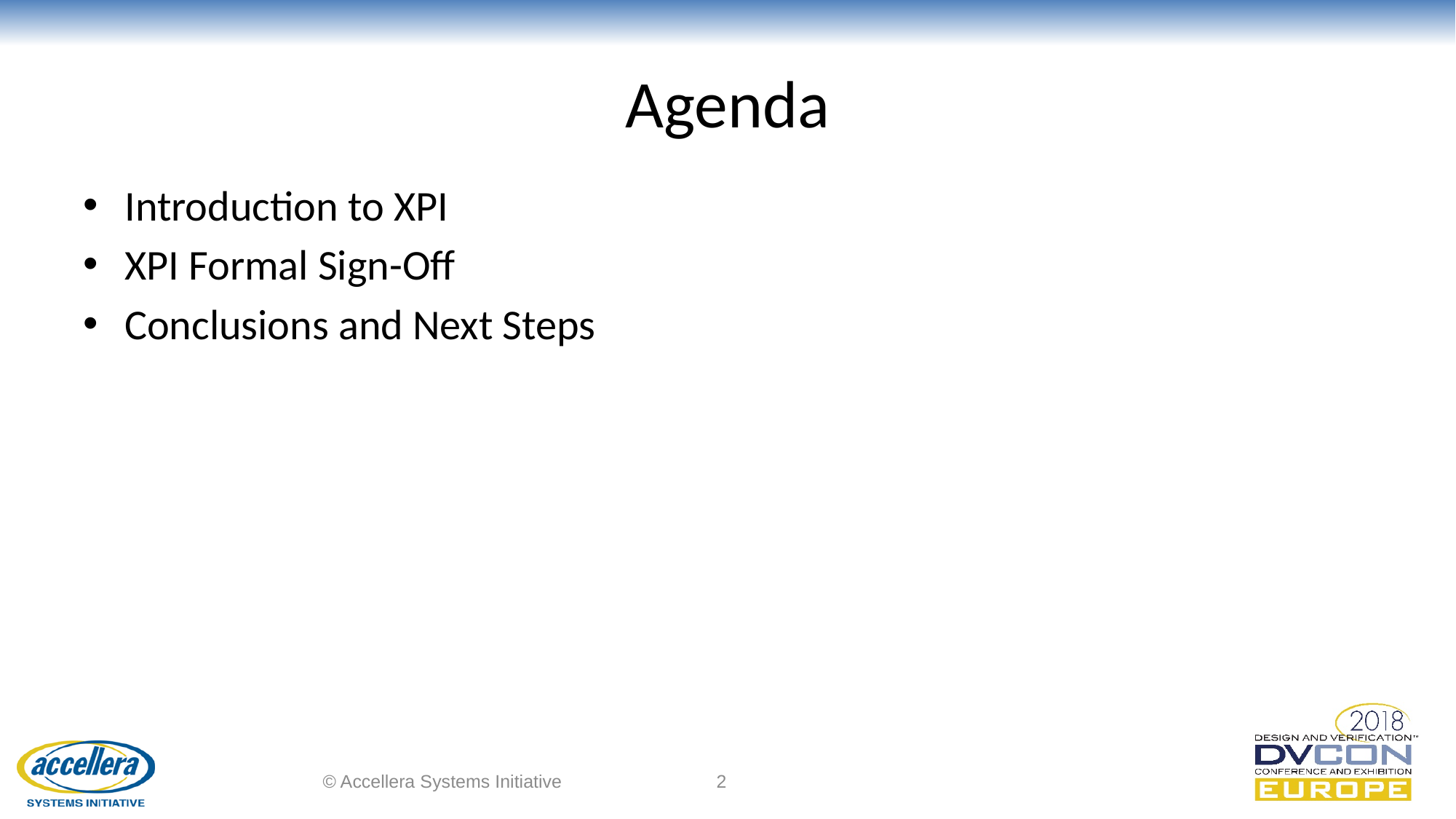

# Agenda
Introduction to XPI
XPI Formal Sign-Off
Conclusions and Next Steps
© Accellera Systems Initiative
2